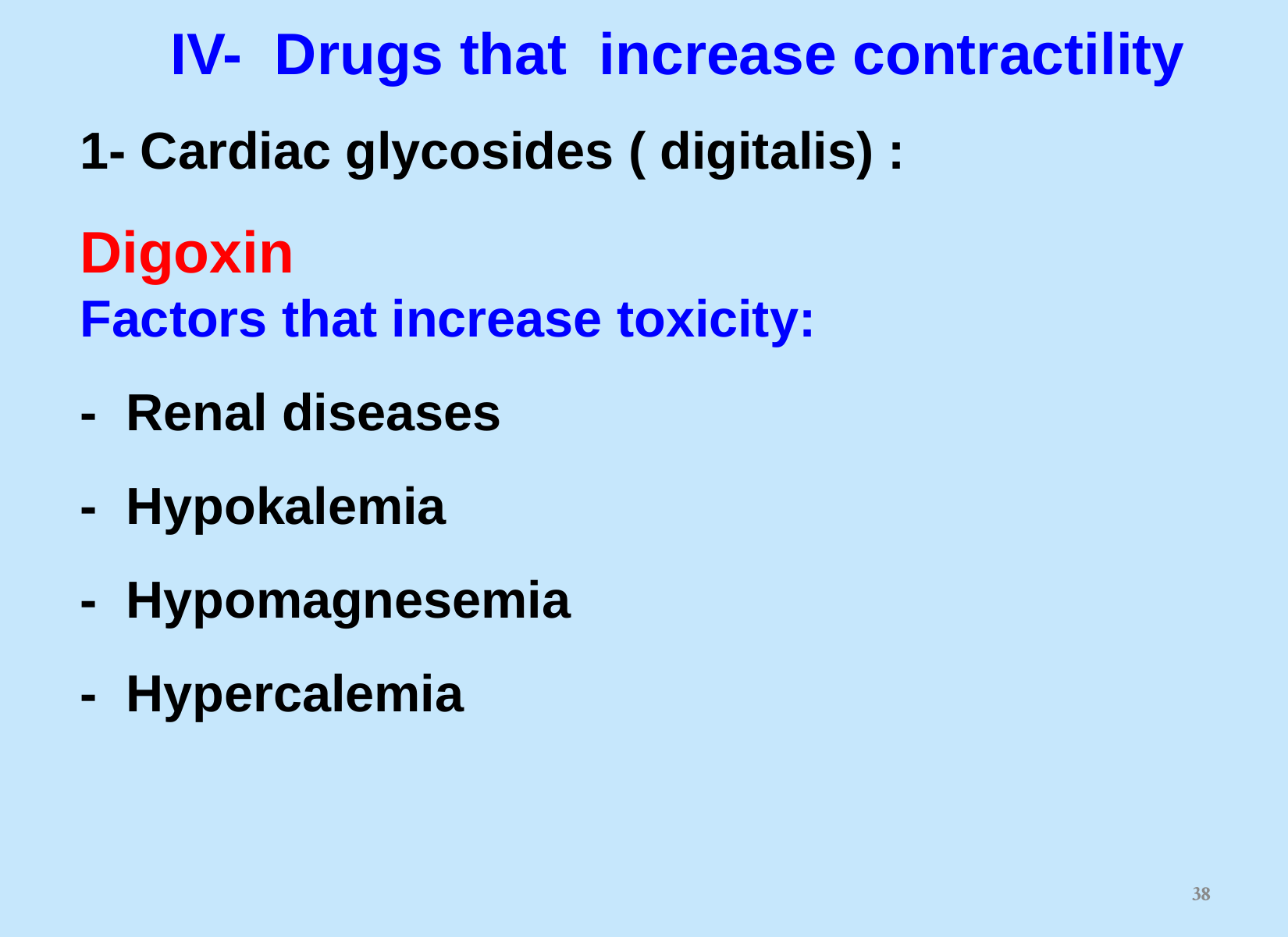

IV-  Drugs that  increase contractility
1- Cardiac glycosides ( digitalis) :
Digoxin
Factors that increase toxicity:
-  Renal diseases
-  Hypokalemia
-  Hypomagnesemia
-  Hypercalemia

38